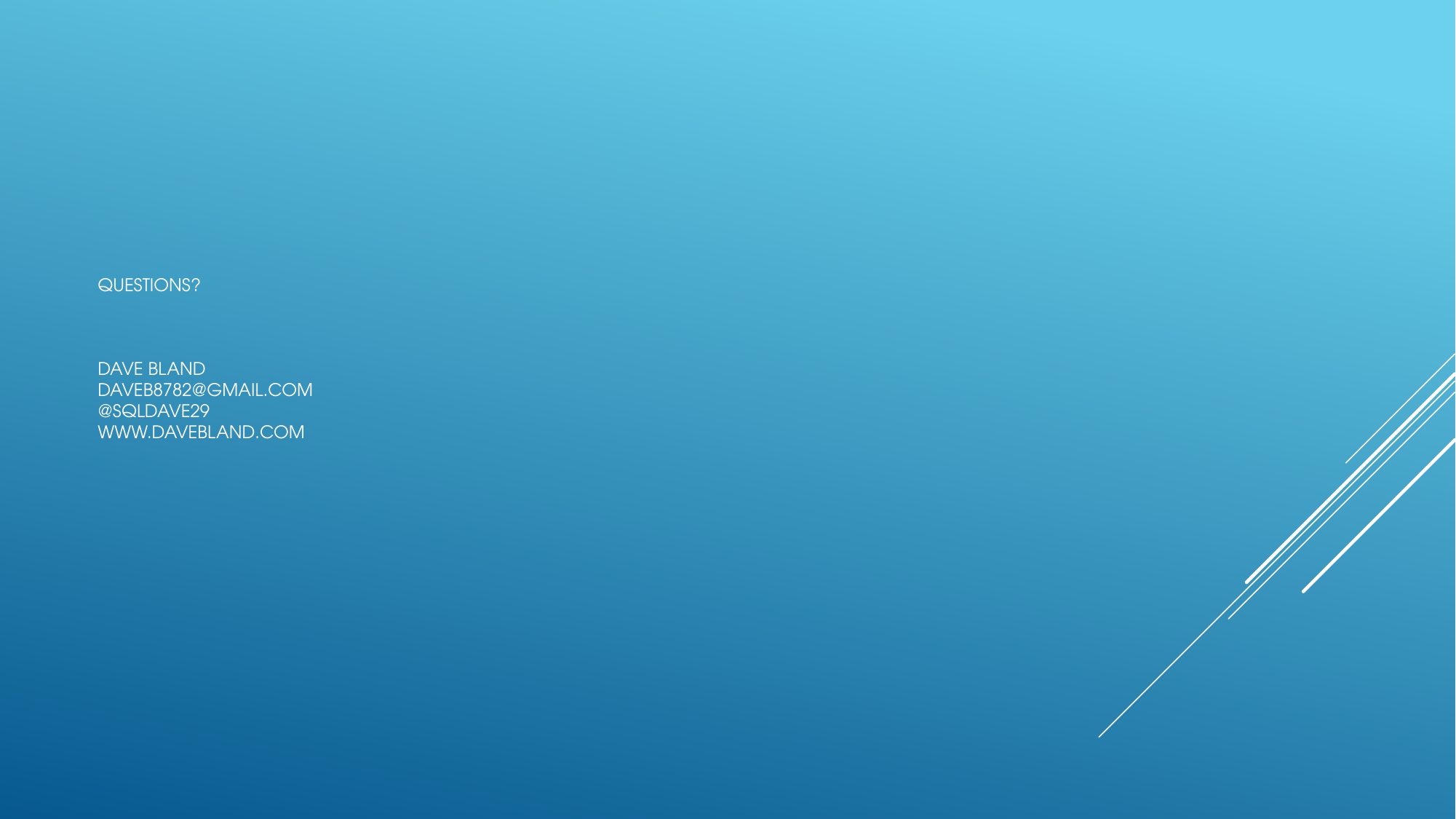

# Questions? Dave Bland daveb8782@gmail.com @SQLDave29 www.davebland.com